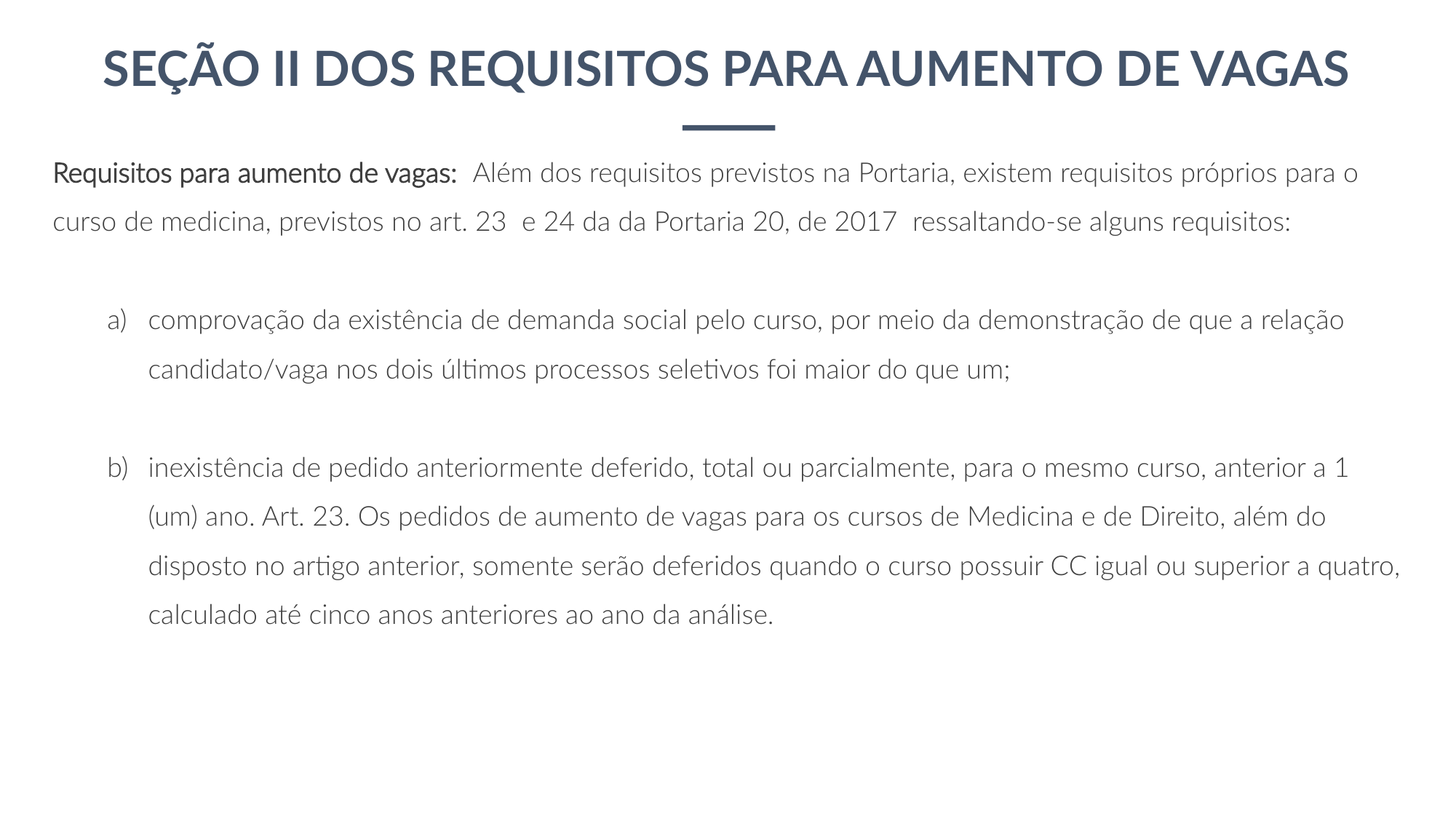

SEÇÃO II DOS REQUISITOS PARA AUMENTO DE VAGAS

Requisitos para aumento de vagas:  Além dos requisitos previstos na Portaria, existem requisitos próprios para o curso de medicina, previstos no art. 23  e 24 da da Portaria 20, de 2017  ressaltando-se alguns requisitos:

comprovação da existência de demanda social pelo curso, por meio da demonstração de que a relação candidato/vaga nos dois últimos processos seletivos foi maior do que um;

inexistência de pedido anteriormente deferido, total ou parcialmente, para o mesmo curso, anterior a 1 (um) ano. Art. 23. Os pedidos de aumento de vagas para os cursos de Medicina e de Direito, além do disposto no artigo anterior, somente serão deferidos quando o curso possuir CC igual ou superior a quatro, calculado até cinco anos anteriores ao ano da análise.